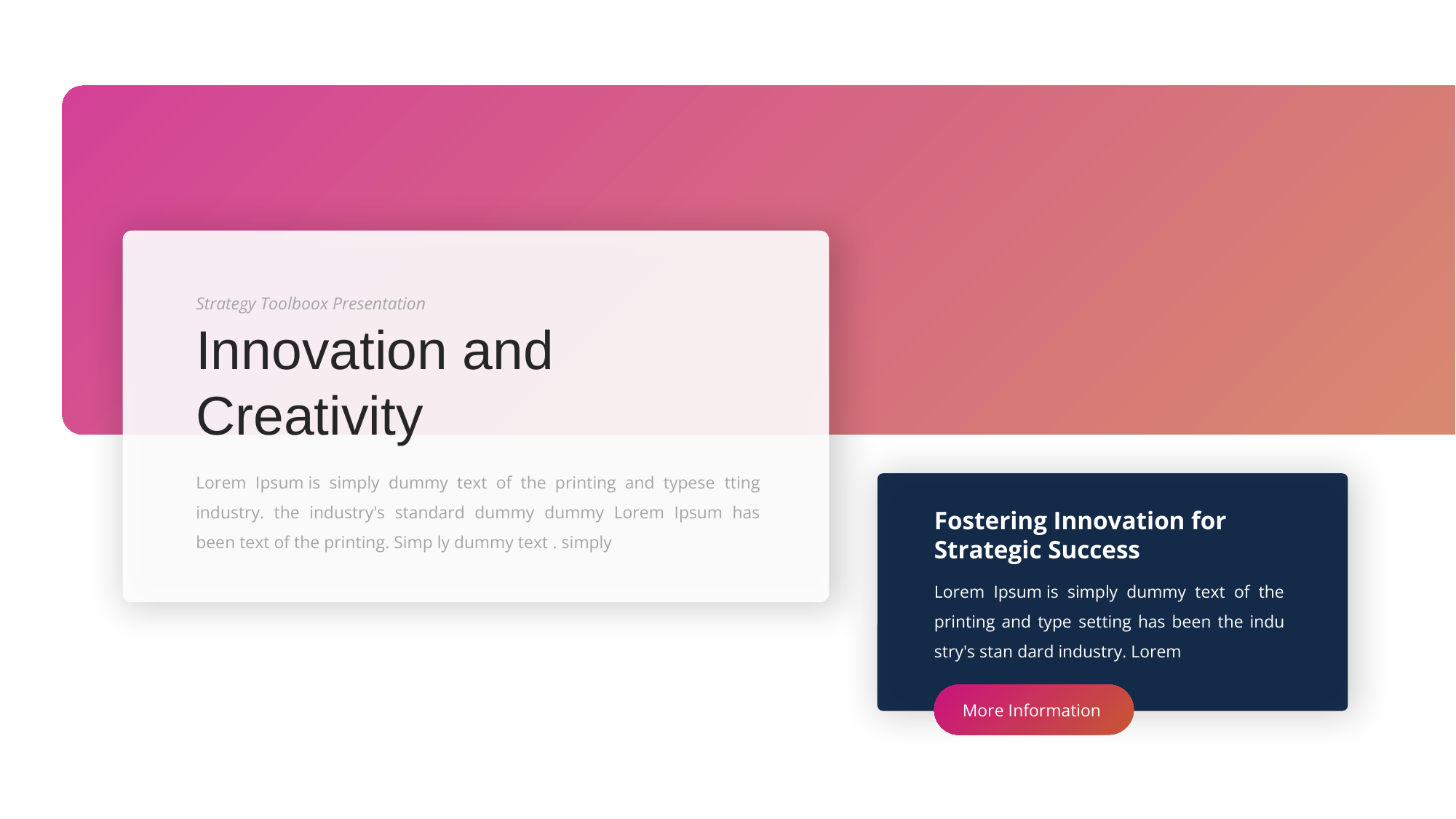

Strategy Toolboox Presentation
Innovation and Creativity
Lorem Ipsum is simply dummy text of the printing and typese tting industry. the industry's standard dummy dummy Lorem Ipsum has been text of the printing. Simp ly dummy text . simply

Fostering Innovation for Strategic Success
Lorem Ipsum is simply dummy text of the printing and type setting has been the indu stry's stan dard industry. Lorem
More Information